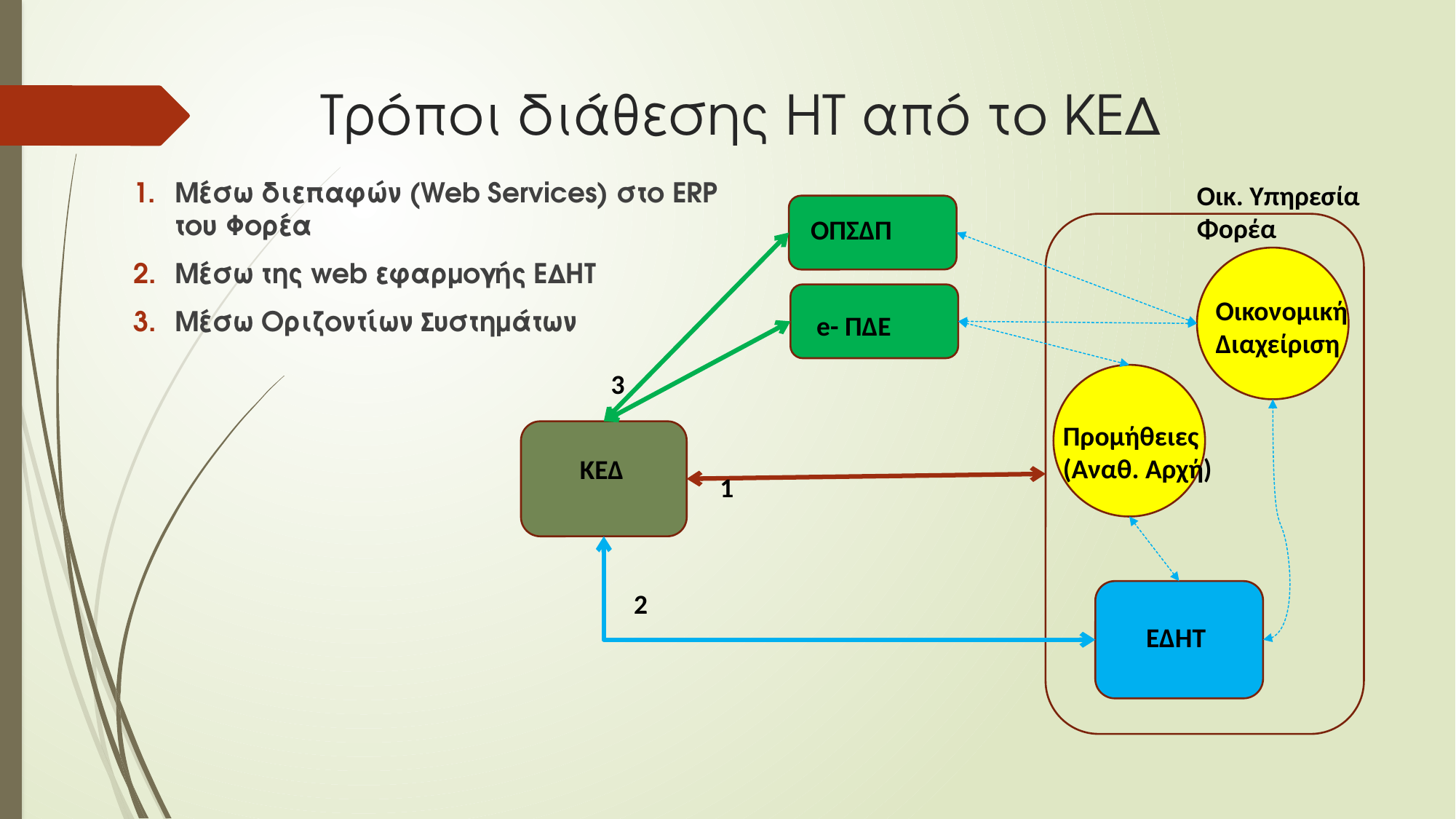

# Τρόποι διάθεσης ΗΤ από το ΚΕΔ
Μέσω διεπαφών (Web Services) στο ERP του Φορέα
Μέσω της web εφαρμογής ΕΔΗΤ
Μέσω Οριζοντίων Συστημάτων
Οικ. Υπηρεσία Φορέα

ΟΠΣΔΠ

Οικονομική Διαχείριση
e- ΠΔΕ
3

Προμήθειες (Αναθ. Αρχή)

ΚΕΔ
1

2
ΕΔΗΤ